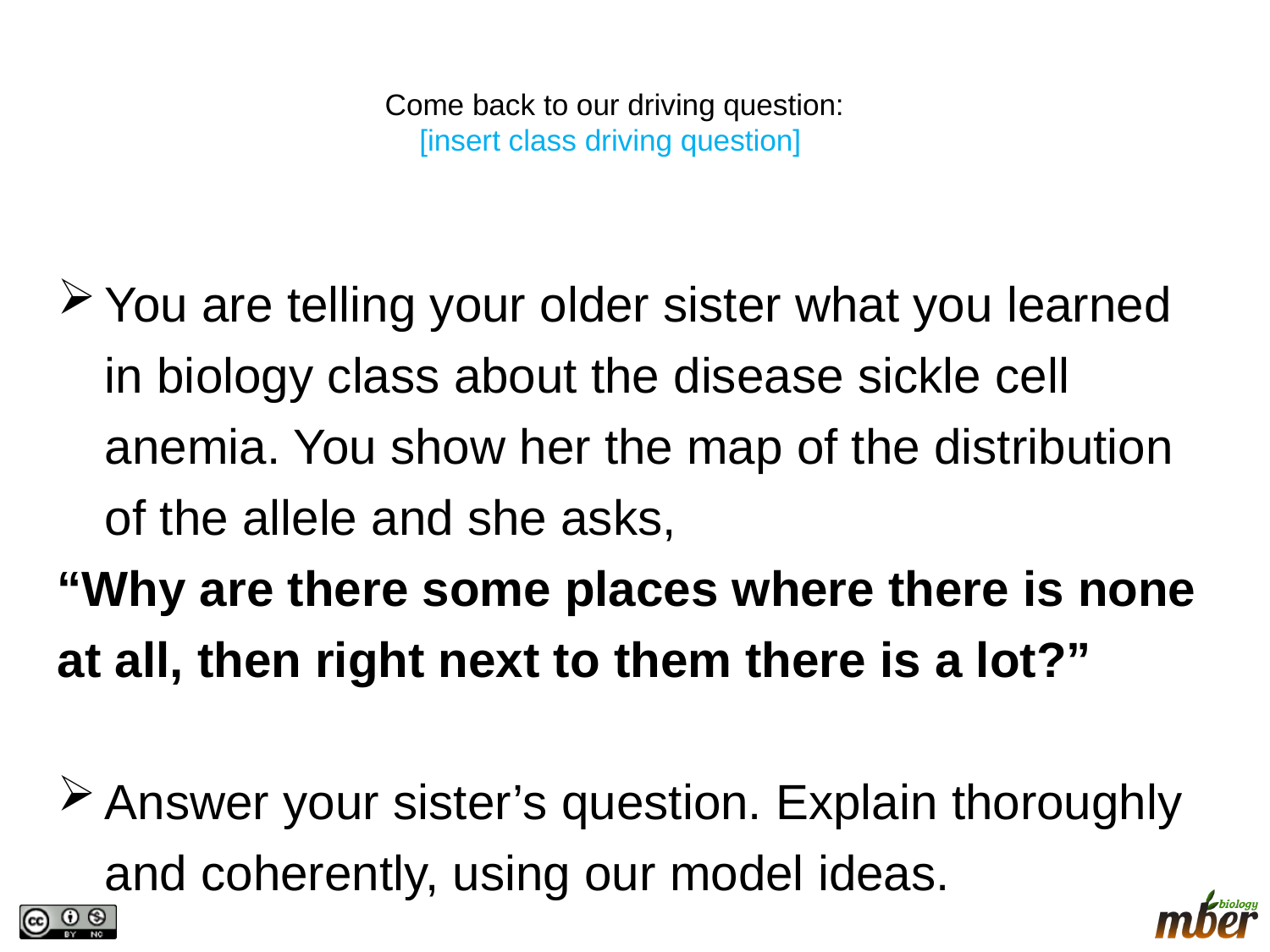

Come back to our driving question:
[insert class driving question]
You are telling your older sister what you learned in biology class about the disease sickle cell anemia. You show her the map of the distribution of the allele and she asks,
“Why are there some places where there is none at all, then right next to them there is a lot?”

Answer your sister’s question. Explain thoroughly and coherently, using our model ideas.